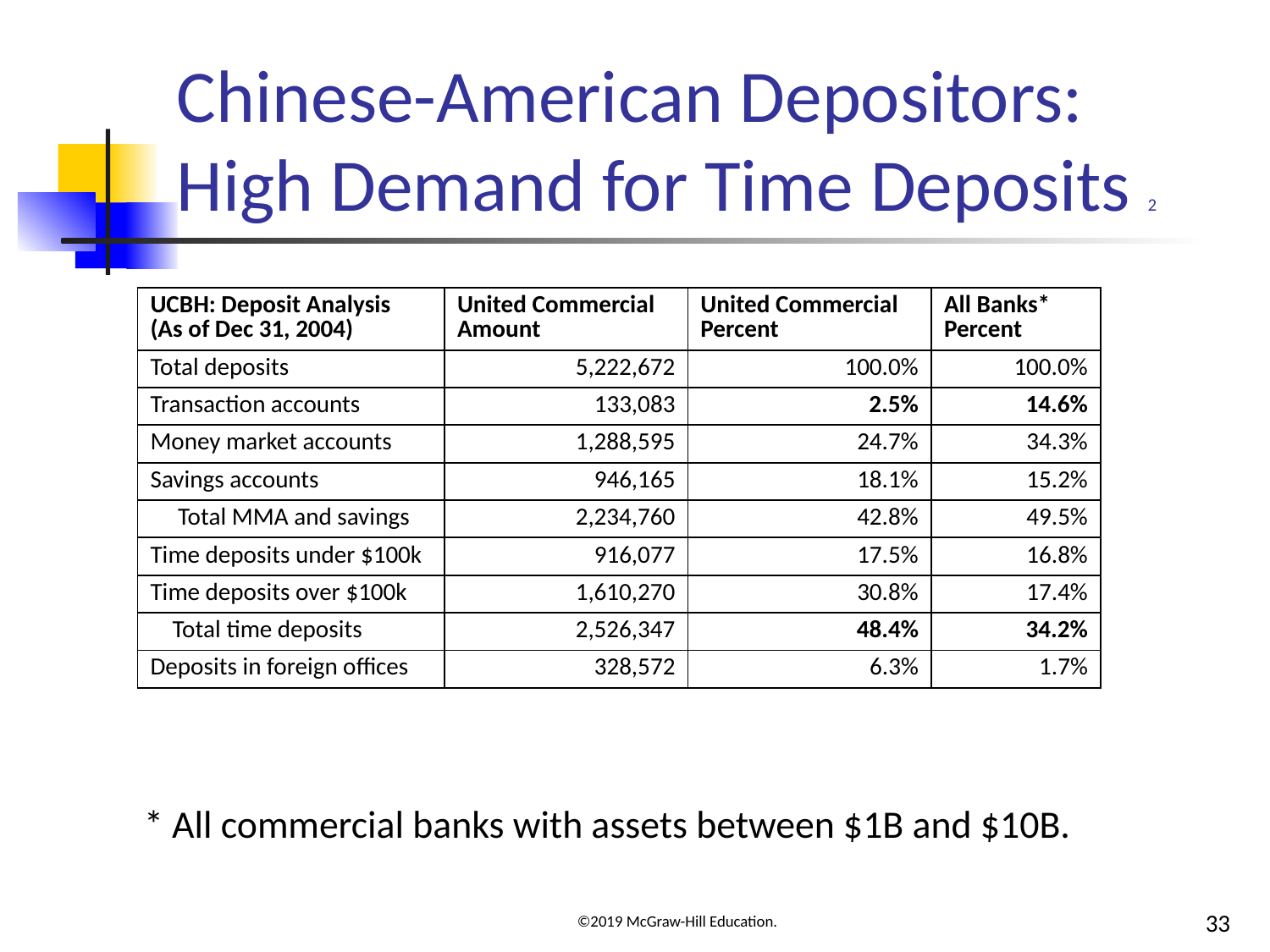

# Chinese-American Depositors: High Demand for Time Deposits 2
| UCBH: Deposit Analysis (As of Dec 31, 2004) | United Commercial Amount | United Commercial Percent | All Banks\* Percent |
| --- | --- | --- | --- |
| Total deposits | 5,222,672 | 100.0% | 100.0% |
| Transaction accounts | 133,083 | 2.5% | 14.6% |
| Money market accounts | 1,288,595 | 24.7% | 34.3% |
| Savings accounts | 946,165 | 18.1% | 15.2% |
| Total MMA and savings | 2,234,760 | 42.8% | 49.5% |
| Time deposits under $100k | 916,077 | 17.5% | 16.8% |
| Time deposits over $100k | 1,610,270 | 30.8% | 17.4% |
| Total time deposits | 2,526,347 | 48.4% | 34.2% |
| Deposits in foreign offices | 328,572 | 6.3% | 1.7% |
* All commercial banks with assets between $1B and $10B.